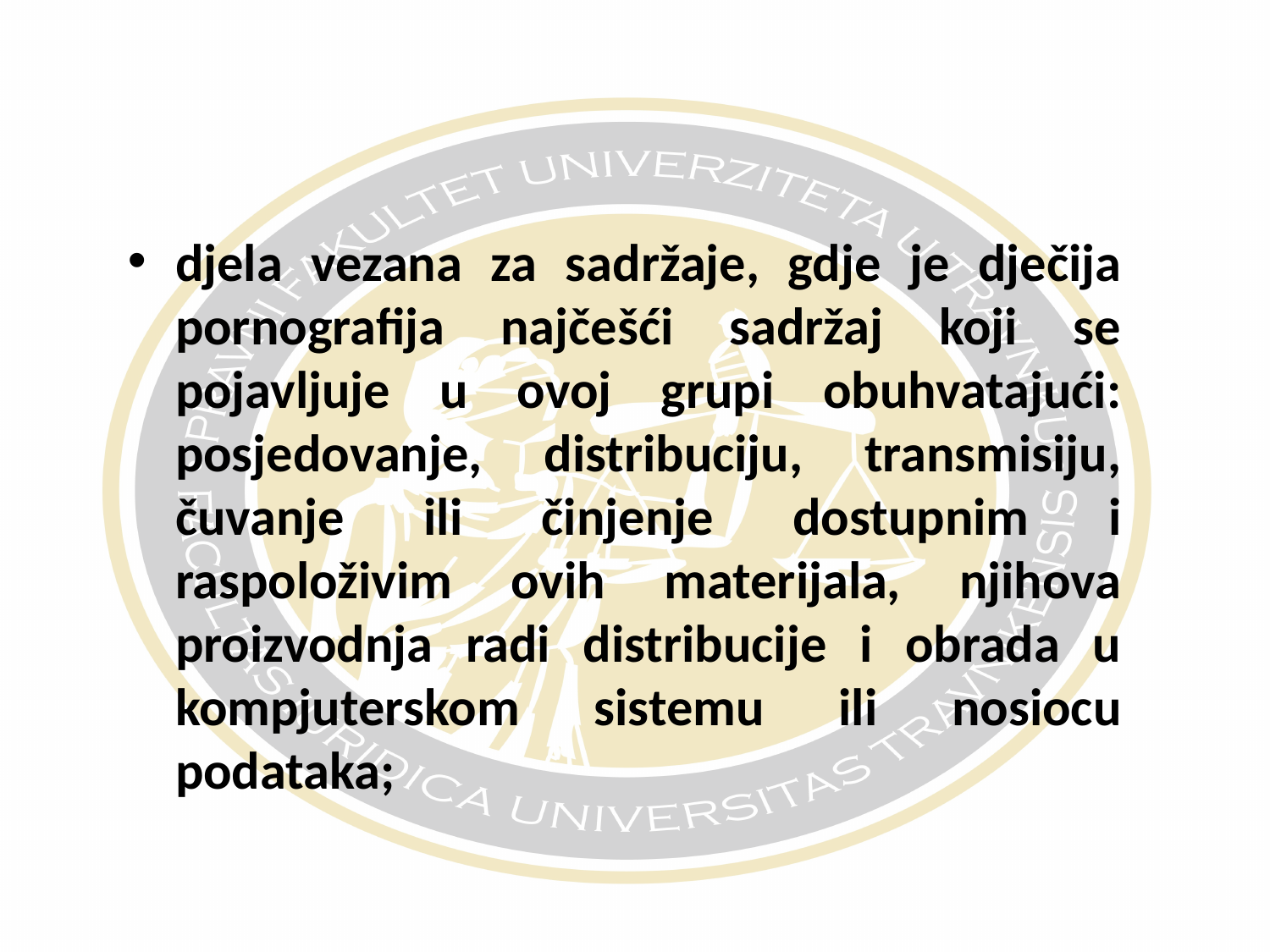

#
djela vezana za sadržaje, gdje je dječija pornografija najčešći sadržaj koji se pojavljuje u ovoj grupi obuhvatajući: posjedovanje, distribuciju, transmisiju, čuvanje ili činjenje dostupnim i raspoloživim ovih materijala, njihova proizvodnja radi distribucije i obrada u kompjuterskom sistemu ili nosiocu podataka;